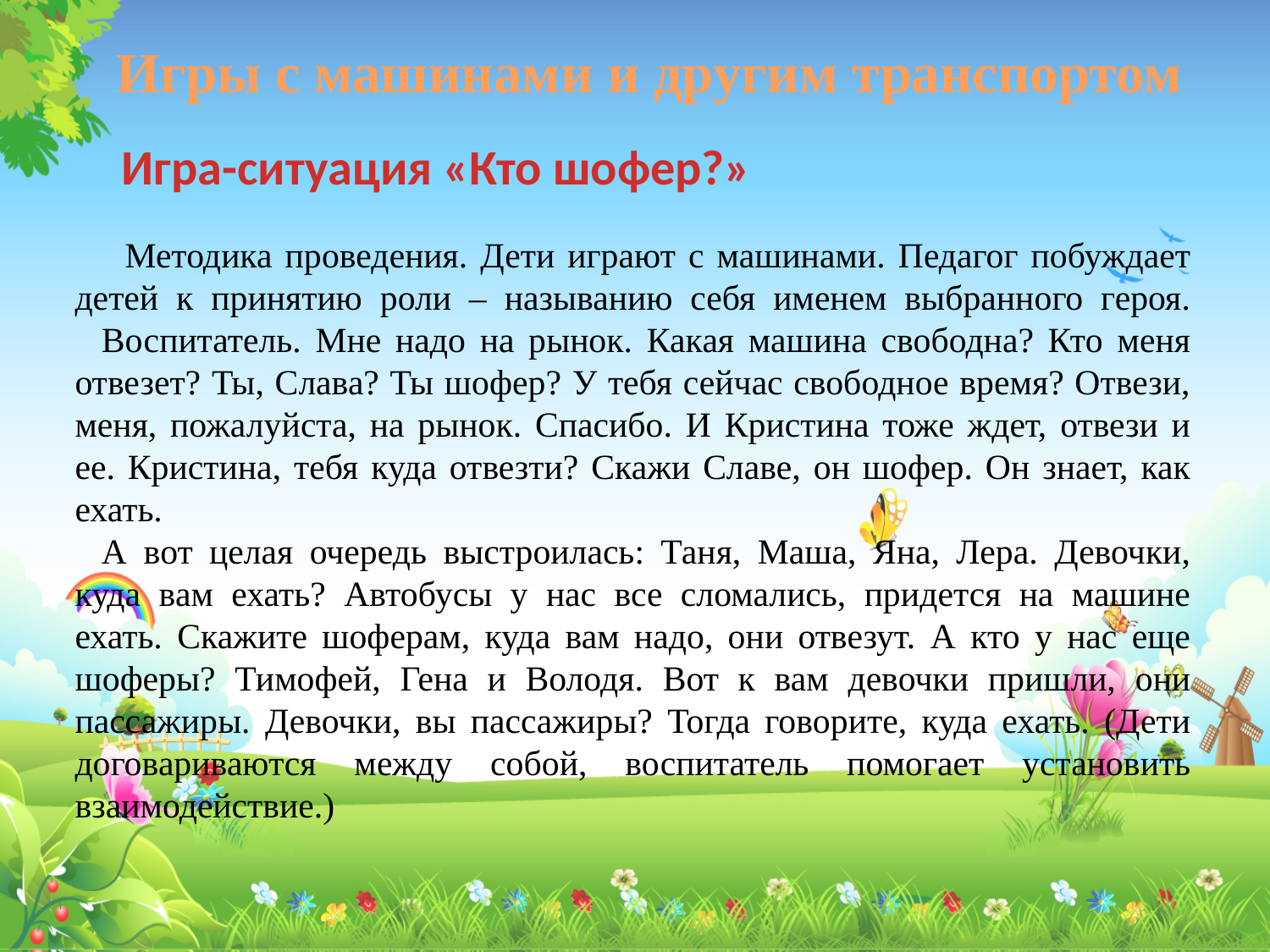

Игры с машинами и другим транспортом
Игра-ситуация «Кто шофер?»
Методика проведения. Дети играют с машинами. Педагог побуждает детей к принятию роли – называнию себя именем выбранного героя.
   Воспитатель. Мне надо на рынок. Какая машина свободна? Кто меня отвезет? Ты, Слава? Ты шофер? У тебя сейчас свободное время? Отвези, меня, пожалуйста, на рынок. Спасибо. И Кристина тоже ждет, отвези и ее. Кристина, тебя куда отвезти? Скажи Славе, он шофер. Он знает, как ехать.
   А вот целая очередь выстроилась: Таня, Маша, Яна, Лера. Девочки, куда вам ехать? Автобусы у нас все сломались, придется на машине ехать. Скажите шоферам, куда вам надо, они отвезут. А кто у нас еще шоферы? Тимофей, Гена и Володя. Вот к вам девочки пришли, они пассажиры. Девочки, вы пассажиры? Тогда говорите, куда ехать. (Дети договариваются между собой, воспитатель помогает установить взаимодействие.)